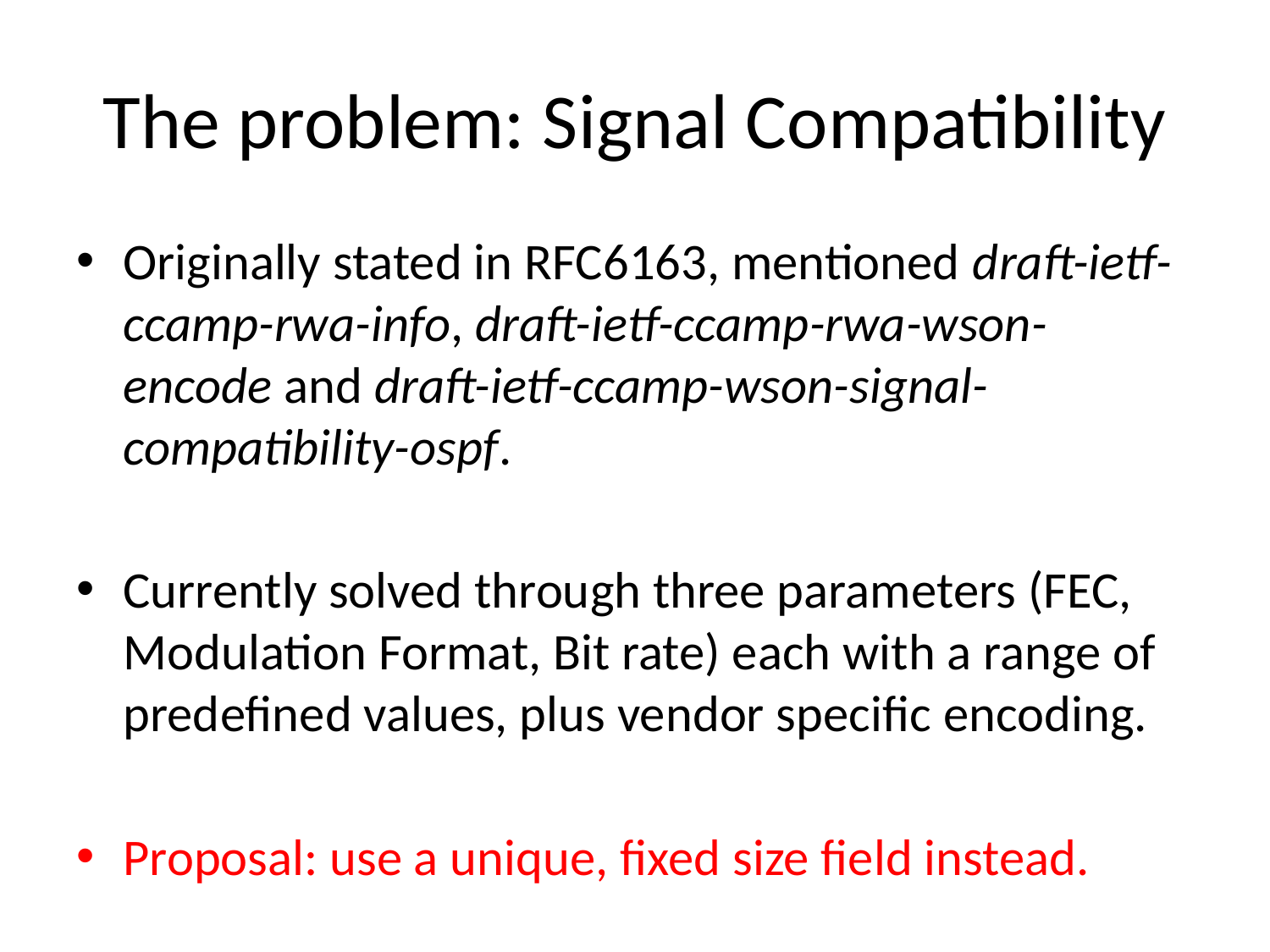

# The problem: Signal Compatibility
Originally stated in RFC6163, mentioned draft-ietf-ccamp-rwa-info, draft-ietf-ccamp-rwa-wson-encode and draft-ietf-ccamp-wson-signal-compatibility-ospf.

Currently solved through three parameters (FEC, Modulation Format, Bit rate) each with a range of predefined values, plus vendor specific encoding.

Proposal: use a unique, fixed size field instead.